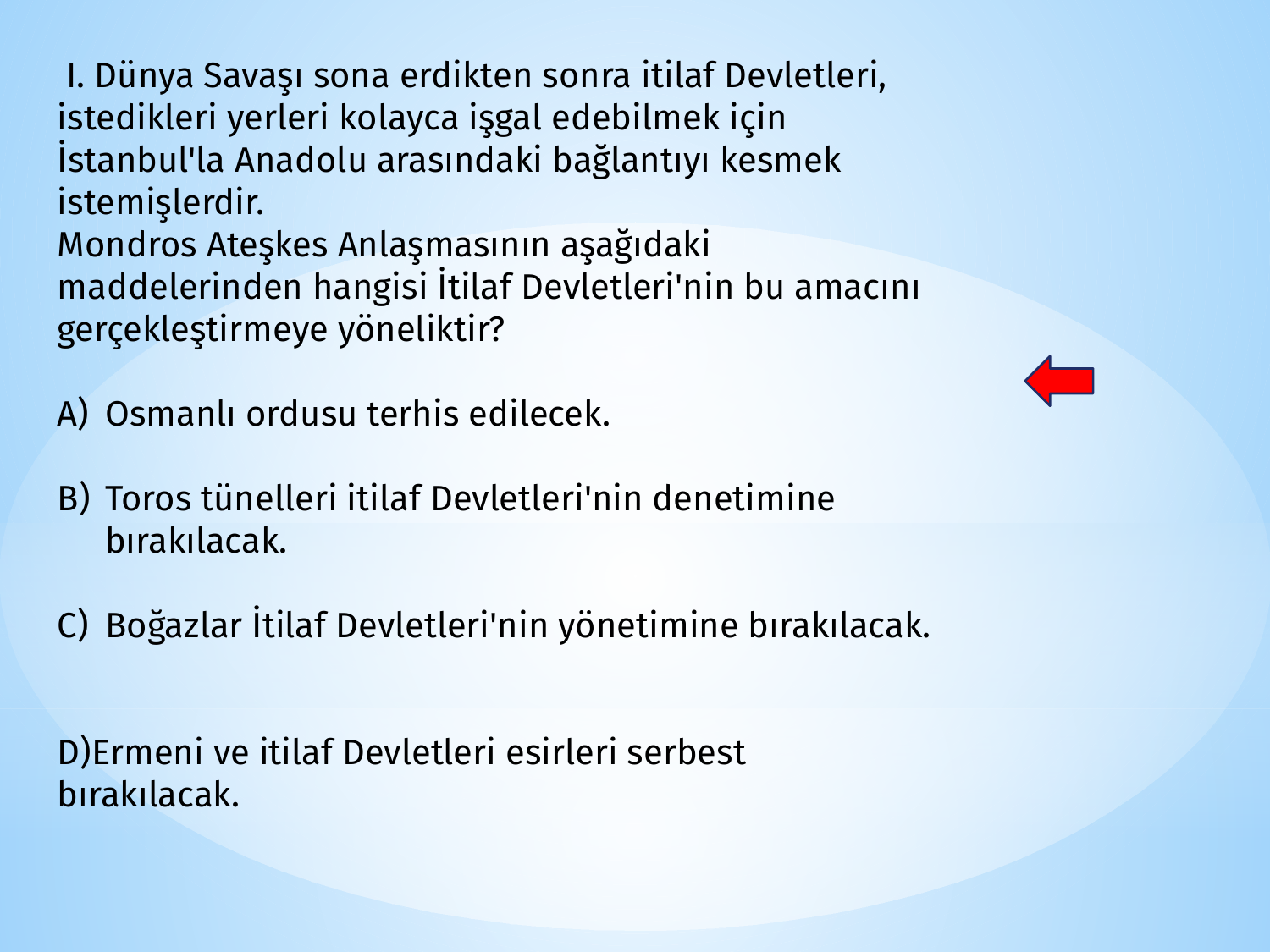

I. Dünya Savaşı sona erdikten sonra itilaf Devletleri, istedikleri yerleri kolayca işgal edebilmek için İstanbul'la Anadolu arasındaki bağlantıyı kesmek istemişlerdir.
Mondros Ateşkes Anlaşmasının aşağıdaki maddelerinden hangisi İtilaf Devletleri'nin bu amacını gerçekleştirmeye yöneliktir?

Osmanlı ordusu terhis edilecek.

Toros tünelleri itilaf Devletleri'nin denetimine bırakılacak.

Boğazlar İtilaf Devletleri'nin yönetimine bırakılacak.

D)Ermeni ve itilaf Devletleri esirleri serbest
bırakılacak.